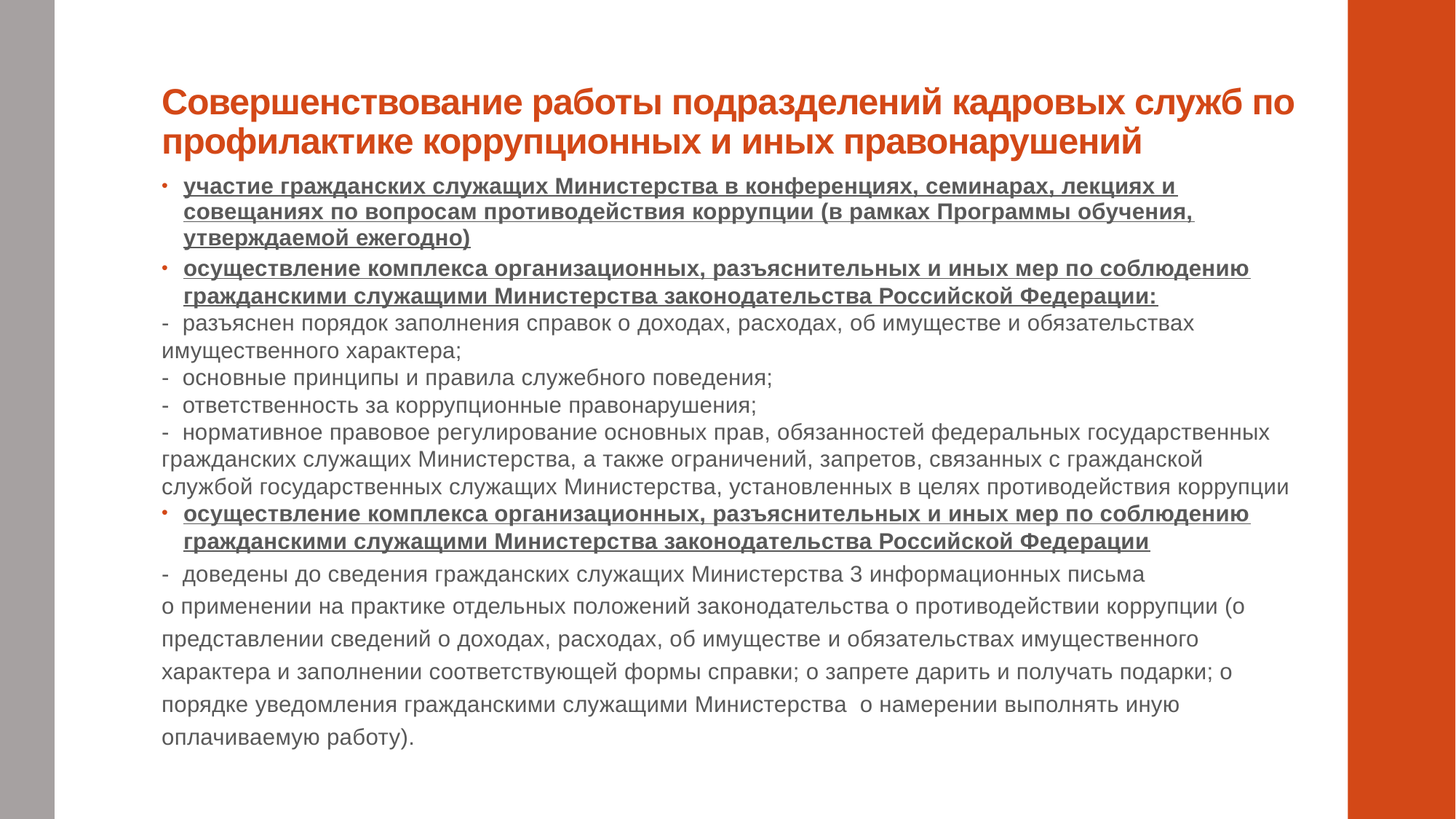

# Совершенствование работы подразделений кадровых служб по профилактике коррупционных и иных правонарушений
участие гражданских служащих Министерства в конференциях, семинарах, лекциях и совещаниях по вопросам противодействия коррупции (в рамках Программы обучения, утверждаемой ежегодно)
осуществление комплекса организационных, разъяснительных и иных мер по соблюдению гражданскими служащими Министерства законодательства Российской Федерации:
-  разъяснен порядок заполнения справок о доходах, расходах, об имуществе и обязательствах имущественного характера;
-  основные принципы и правила служебного поведения;
-  ответственность за коррупционные правонарушения;
-  нормативное правовое регулирование основных прав, обязанностей федеральных государственных гражданских служащих Министерства, а также ограничений, запретов, связанных с гражданской службой государственных служащих Министерства, установленных в целях противодействия коррупции
осуществление комплекса организационных, разъяснительных и иных мер по соблюдению гражданскими служащими Министерства законодательства Российской Федерации
-  доведены до сведения гражданских служащих Министерства 3 информационных письма
о применении на практике отдельных положений законодательства о противодействии коррупции (о представлении сведений о доходах, расходах, об имуществе и обязательствах имущественного характера и заполнении соответствующей формы справки; о запрете дарить и получать подарки; о порядке уведомления гражданскими служащими Министерства  о намерении выполнять иную оплачиваемую работу).